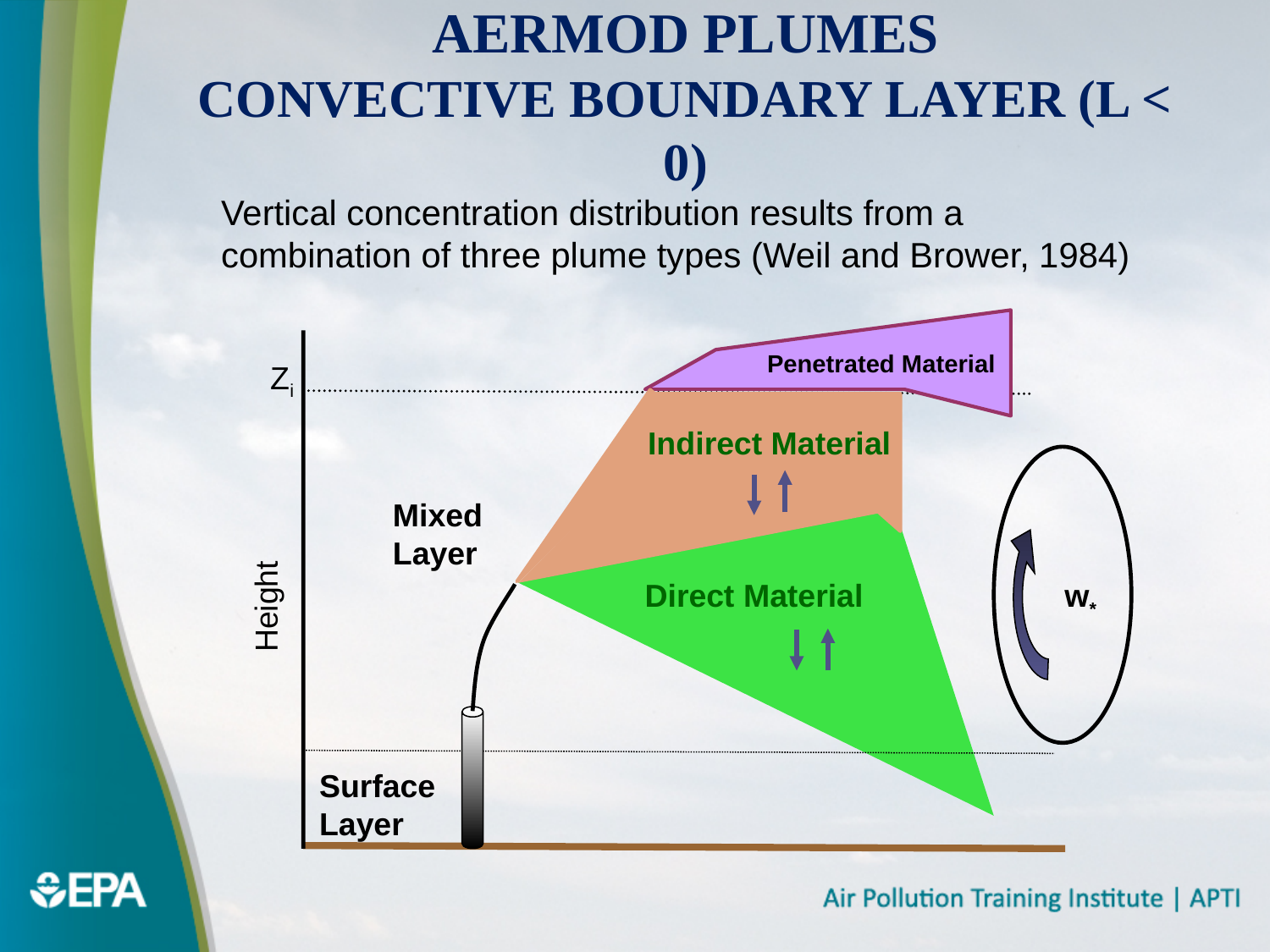

AERMOD PLUMES
Convective Boundary Layer (L < 0)
Vertical concentration distribution results from a combination of three plume types (Weil and Brower, 1984)

Penetrated Material
Zi

Mixed
Layer

Height
Direct Material
w*

Surface
Layer

Indirect Material